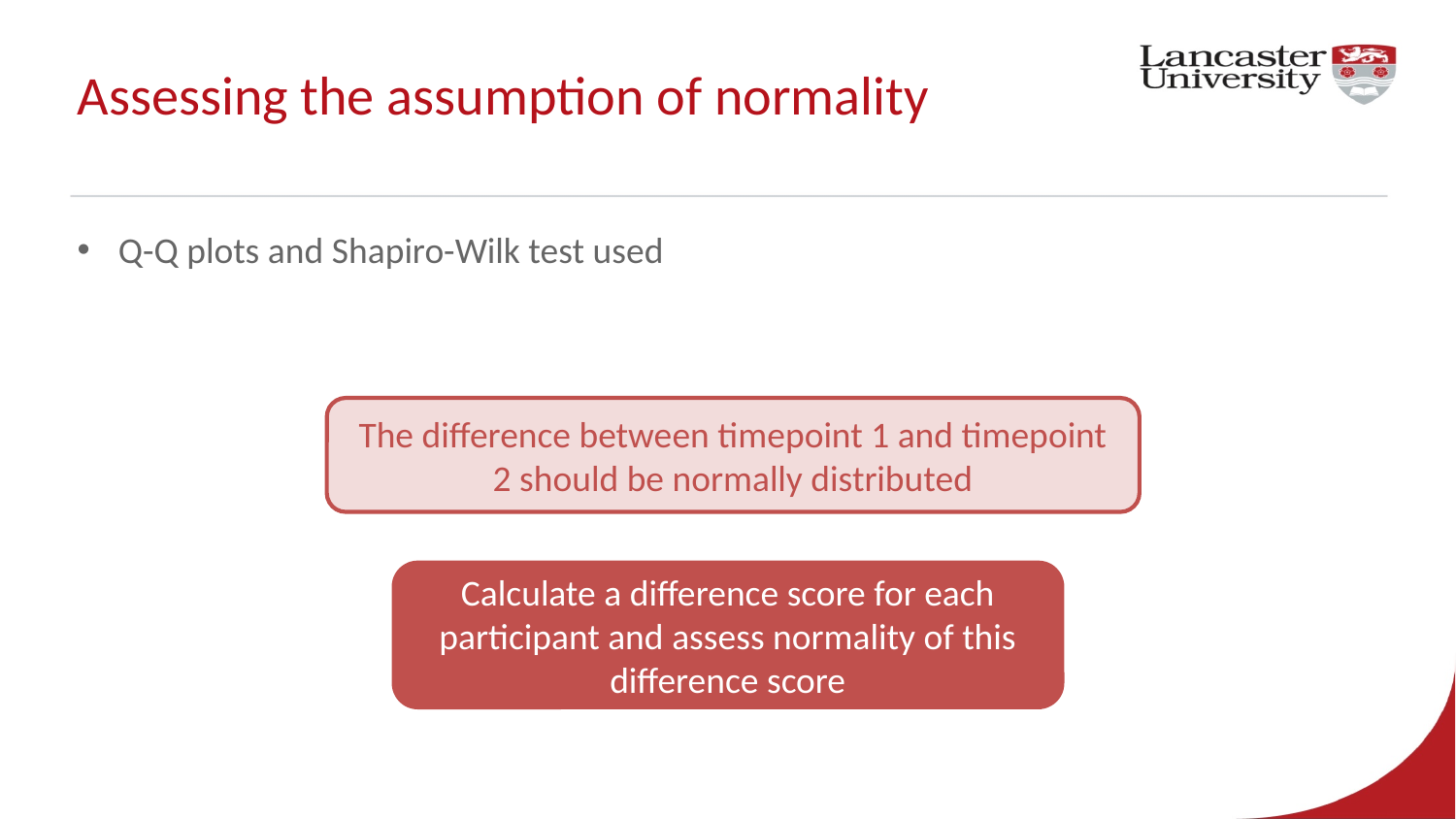

# Assessing the assumption of normality
Q-Q plots and Shapiro-Wilk test used

The difference between timepoint 1 and timepoint 2 should be normally distributed
Calculate a difference score for each participant and assess normality of this difference score